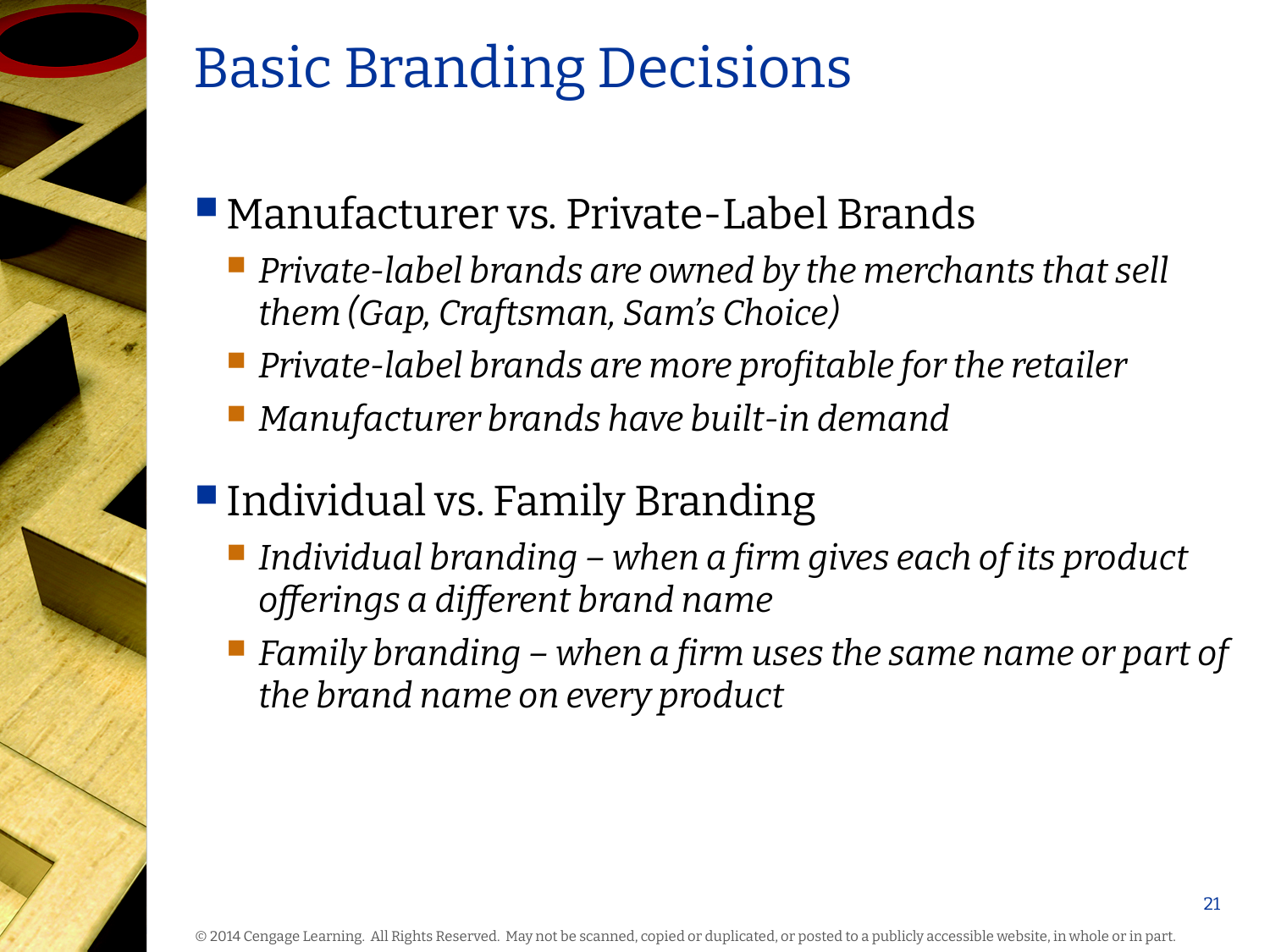

# Basic Branding Decisions
Manufacturer vs. Private-Label Brands
Private-label brands are owned by the merchants that sell them (Gap, Craftsman, Sam’s Choice)
Private-label brands are more profitable for the retailer
Manufacturer brands have built-in demand
Individual vs. Family Branding
Individual branding – when a firm gives each of its product offerings a different brand name
Family branding – when a firm uses the same name or part of the brand name on every product

21